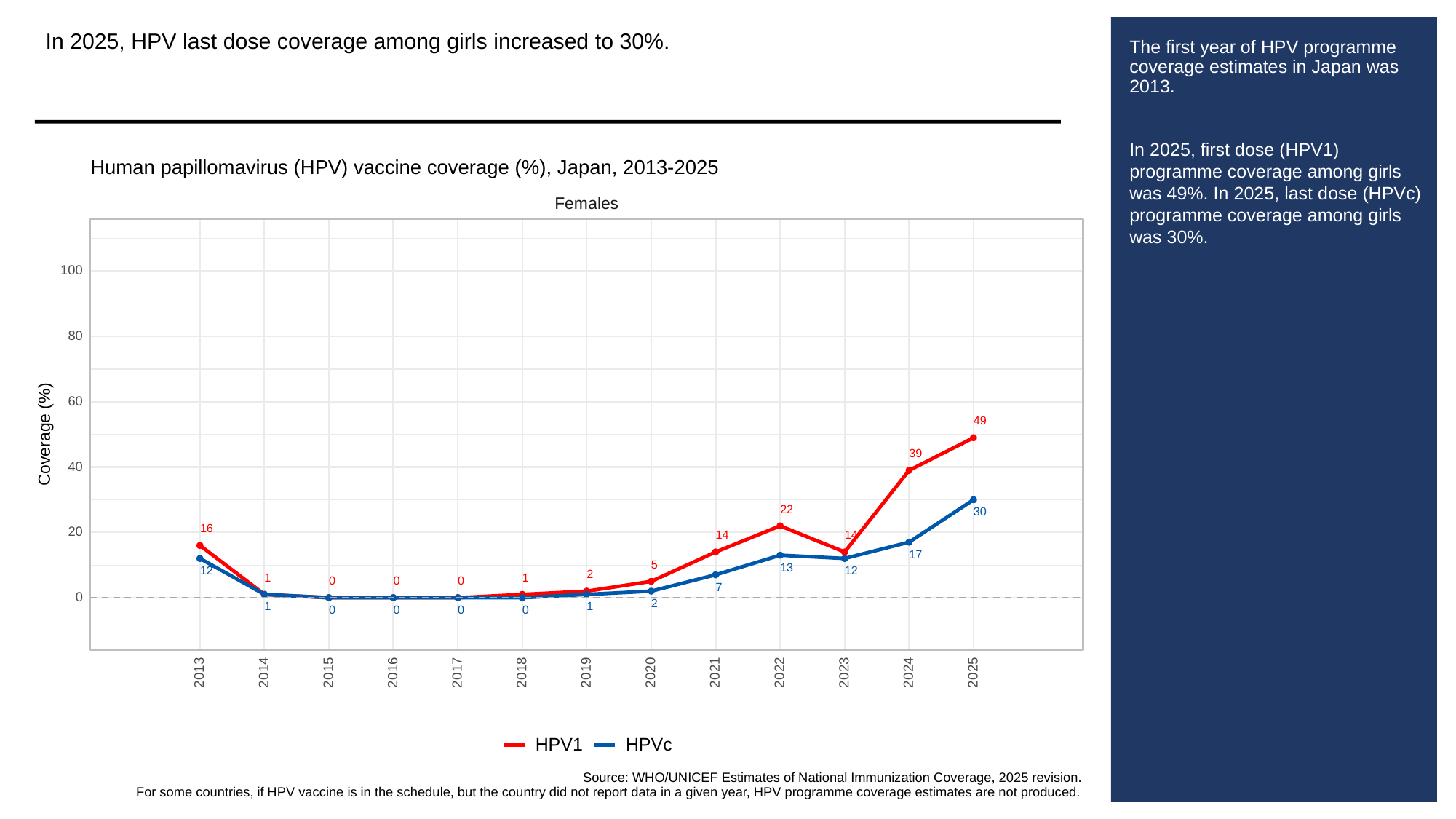

In 2025, HPV last dose coverage among girls increased to 30%.
# The first year of HPV programme coverage estimates in Japan was 2013.

In 2025, first dose (HPV1) programme coverage among girls was 49%. In 2025, last dose (HPVc) programme coverage among girls was 30%.

Human papillomavirus (HPV) vaccine coverage (%), Japan, 2013-2025
Females

100

80

60

49
Coverage (%)

39
40

22
30

16
20
14
14

17

5
13

12
12
2

1
1
0
0
0

7

0

2
1
1
0
0
0
0

2013
2023
2014
2015
2016
2017
2018
2019
2020
2021
2022
2024
2025
HPVc
HPV1

Source: WHO/UNICEF Estimates of National Immunization Coverage, 2025 revision.
For some countries, if HPV vaccine is in the schedule, but the country did not report data in a given year, HPV programme coverage estimates are not produced.